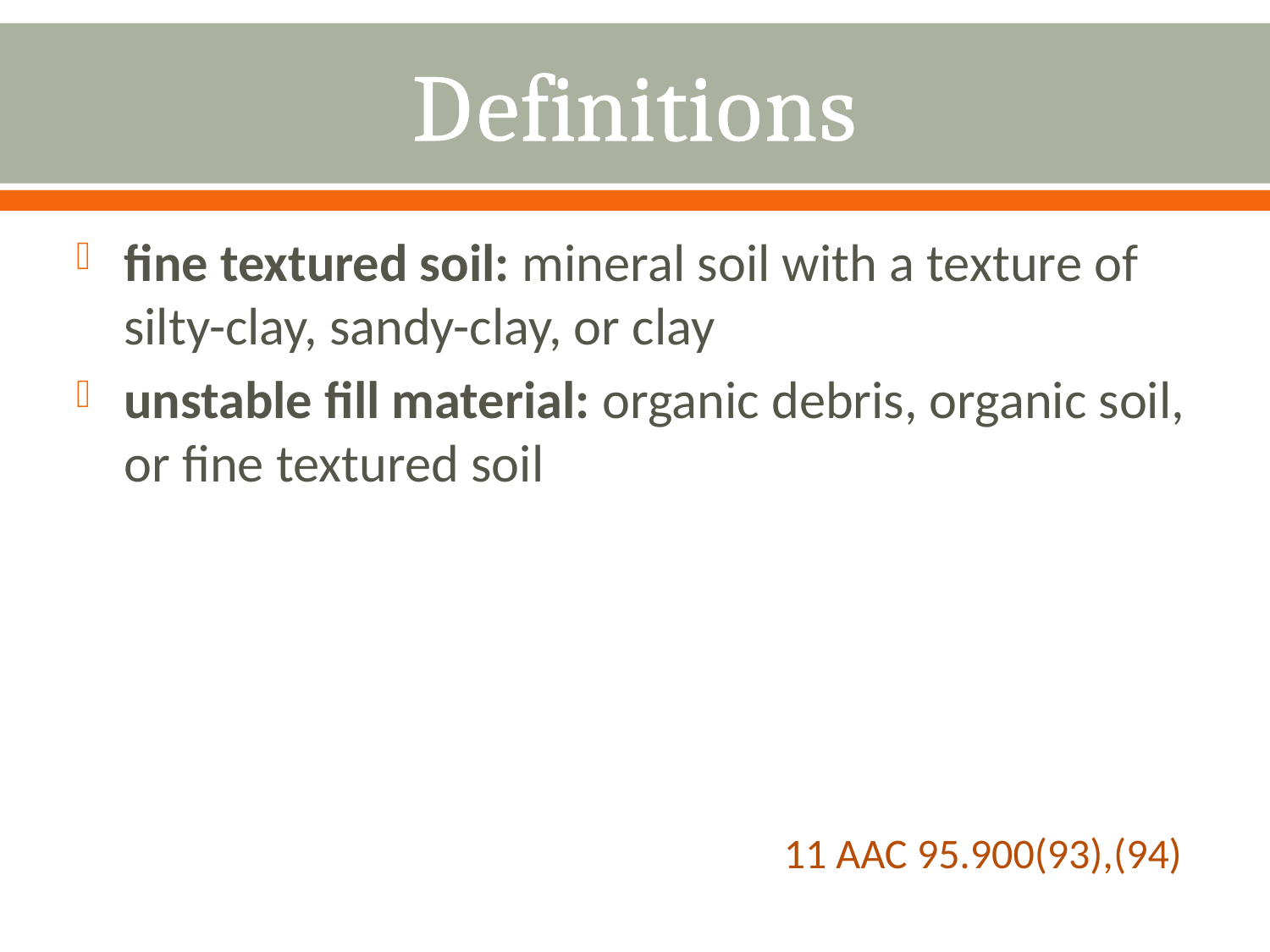

# Definitions
fine textured soil: mineral soil with a texture of silty-clay, sandy-clay, or clay
unstable fill material: organic debris, organic soil, or fine textured soil

				            	       11 AAC 95.900(93),(94)